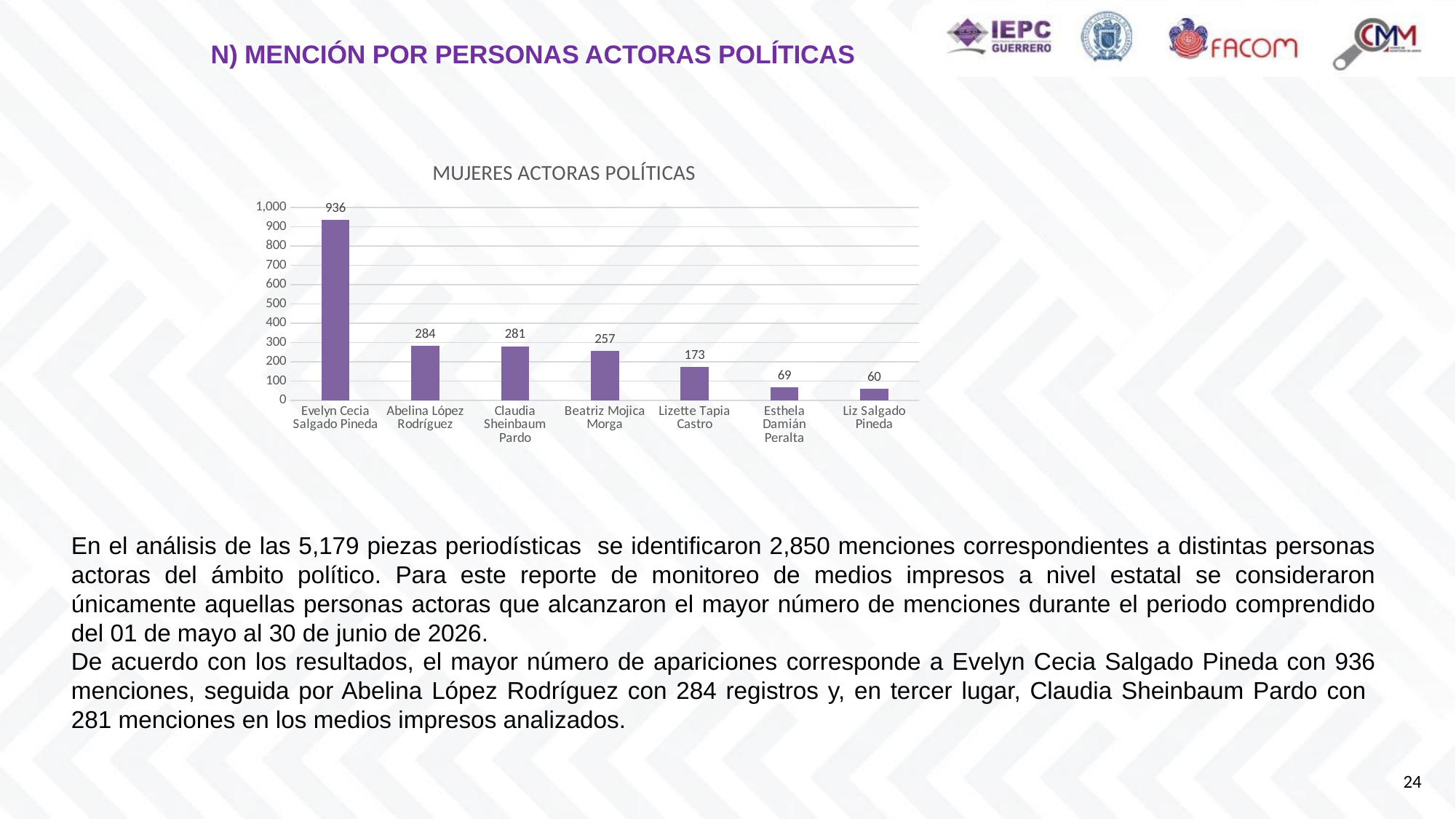

N) MENCIÓN POR PERSONAS ACTORAS POLÍTICAS

### Chart: MUJERES ACTORAS POLÍTICAS

| Category | MENCIONES |
|---|---|
| Evelyn Cecia Salgado Pineda | 936.0 |
| Abelina López Rodríguez | 284.0 |
| Claudia Sheinbaum Pardo | 281.0 |
| Beatriz Mojica Morga | 257.0 |
| Lizette Tapia Castro | 173.0 |
| Esthela Damián Peralta | 69.0 |
| Liz Salgado Pineda | 60.0 |
En el análisis de las 5,179 piezas periodísticas  se identificaron 2,850 menciones correspondientes a distintas personas actoras del ámbito político. Para este reporte de monitoreo de medios impresos a nivel estatal se consideraron únicamente aquellas personas actoras que alcanzaron el mayor número de menciones durante el periodo comprendido del 01 de mayo al 30 de junio de 2026.
De acuerdo con los resultados, el mayor número de apariciones corresponde a Evelyn Cecia Salgado Pineda con 936 menciones, seguida por Abelina López Rodríguez con 284 registros y, en tercer lugar, Claudia Sheinbaum Pardo con  281 menciones en los medios impresos analizados.

24